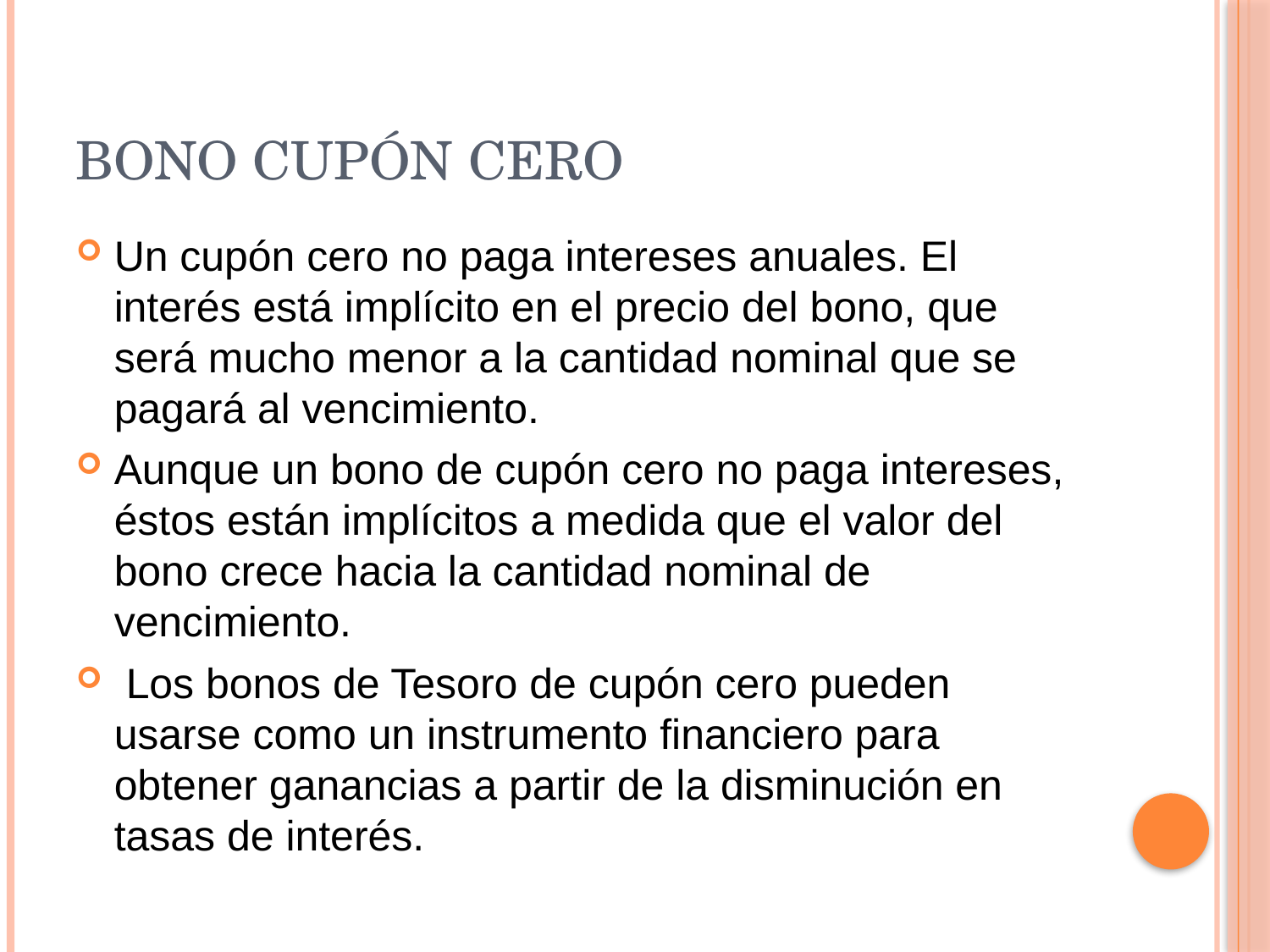

# Bono cupón cero
Un cupón cero no paga intereses anuales. El interés está implícito en el precio del bono, que será mucho menor a la cantidad nominal que se pagará al vencimiento.
Aunque un bono de cupón cero no paga intereses, éstos están implícitos a medida que el valor del bono crece hacia la cantidad nominal de vencimiento.
 Los bonos de Tesoro de cupón cero pueden usarse como un instrumento financiero para obtener ganancias a partir de la disminución en tasas de interés.